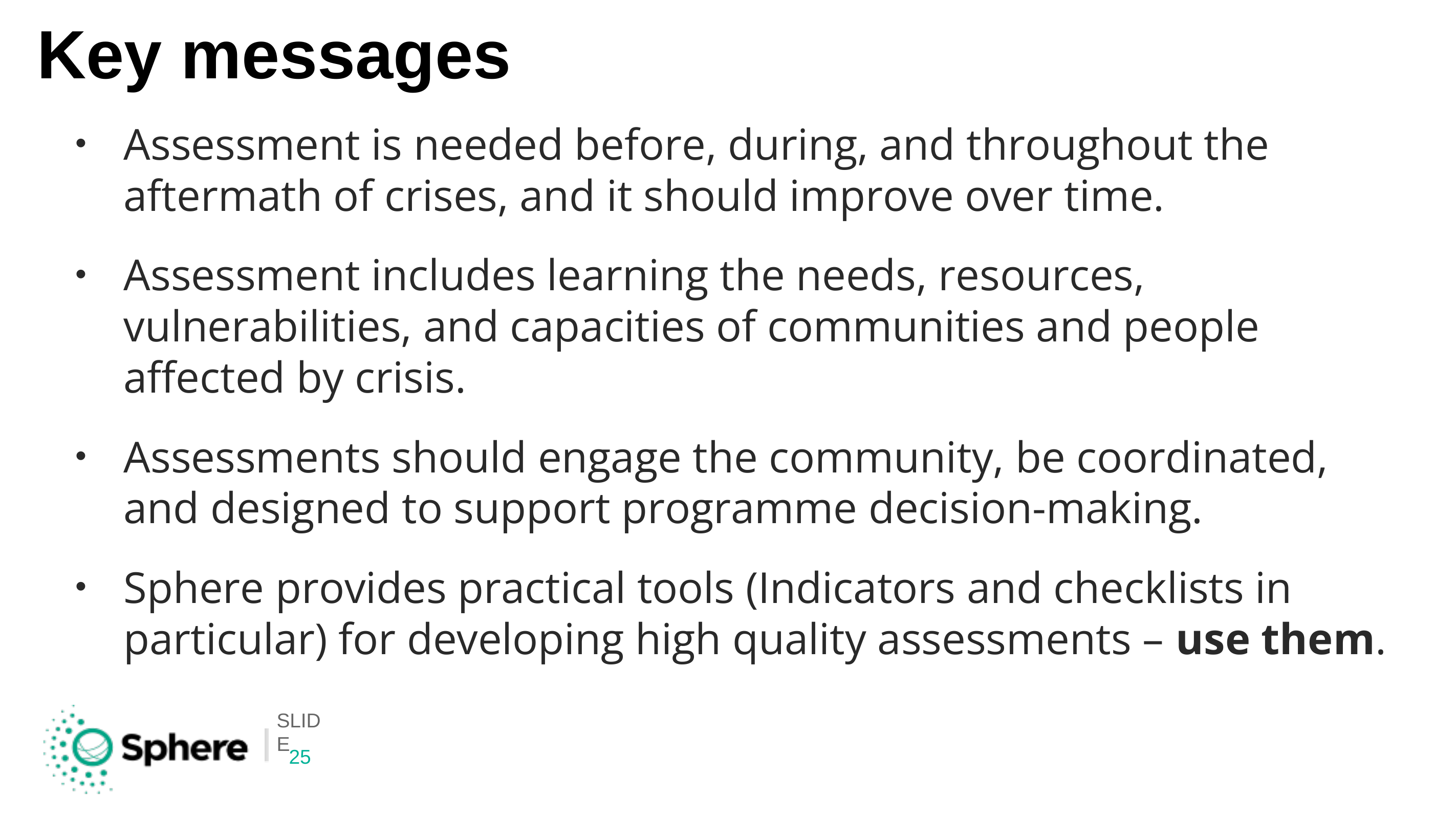

# Key messages
Assessment is needed before, during, and throughout the aftermath of crises, and it should improve over time.
Assessment includes learning the needs, resources, vulnerabilities, and capacities of communities and people affected by crisis.
Assessments should engage the community, be coordinated, and designed to support programme decision-making.
Sphere provides practical tools (Indicators and checklists in particular) for developing high quality assessments – use them.
25